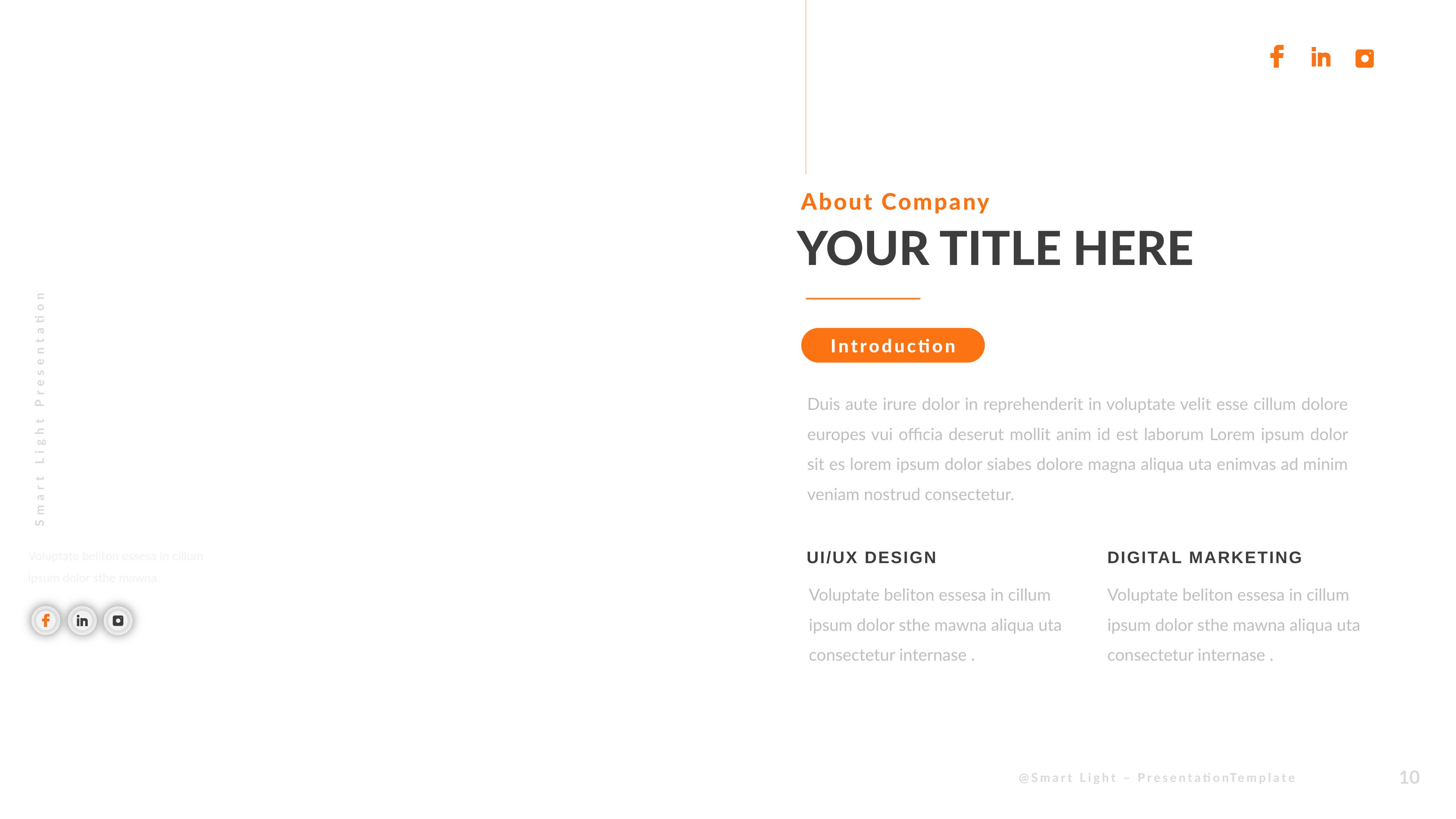

About Company
YOUR TITLE HERE
Introduction
Duis aute irure dolor in reprehenderit in voluptate velit esse cillum dolore europes vui officia deserut mollit anim id est laborum Lorem ipsum dolor sit es lorem ipsum dolor siabes dolore magna aliqua uta enimvas ad minim veniam nostrud consectetur.
Voluptate beliton essesa in cillum ipsum dolor sthe mawna.
UI/UX DESIGN
DIGITAL MARKETING
Voluptate beliton essesa in cillum ipsum dolor sthe mawna aliqua uta consectetur internase .
Voluptate beliton essesa in cillum ipsum dolor sthe mawna aliqua uta consectetur internase .